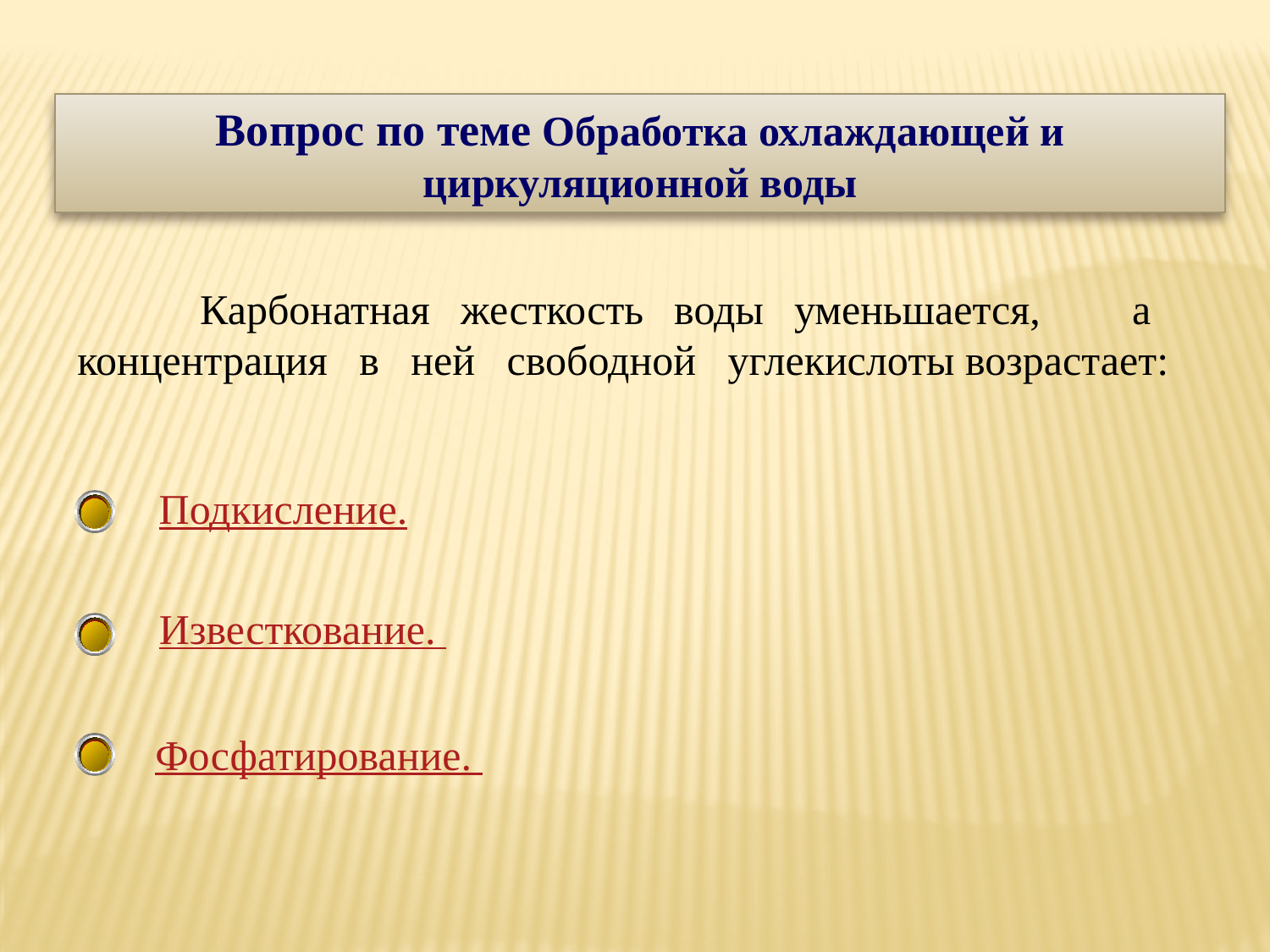

Вопрос по теме Обработка охлаждающей и циркуляционной воды
    Карбонатная жесткость воды уменьшается,   а   концентрация   в   ней   свободной   углекислоты возрастает:
Подкисление.

Известкование.

Фосфатирование.